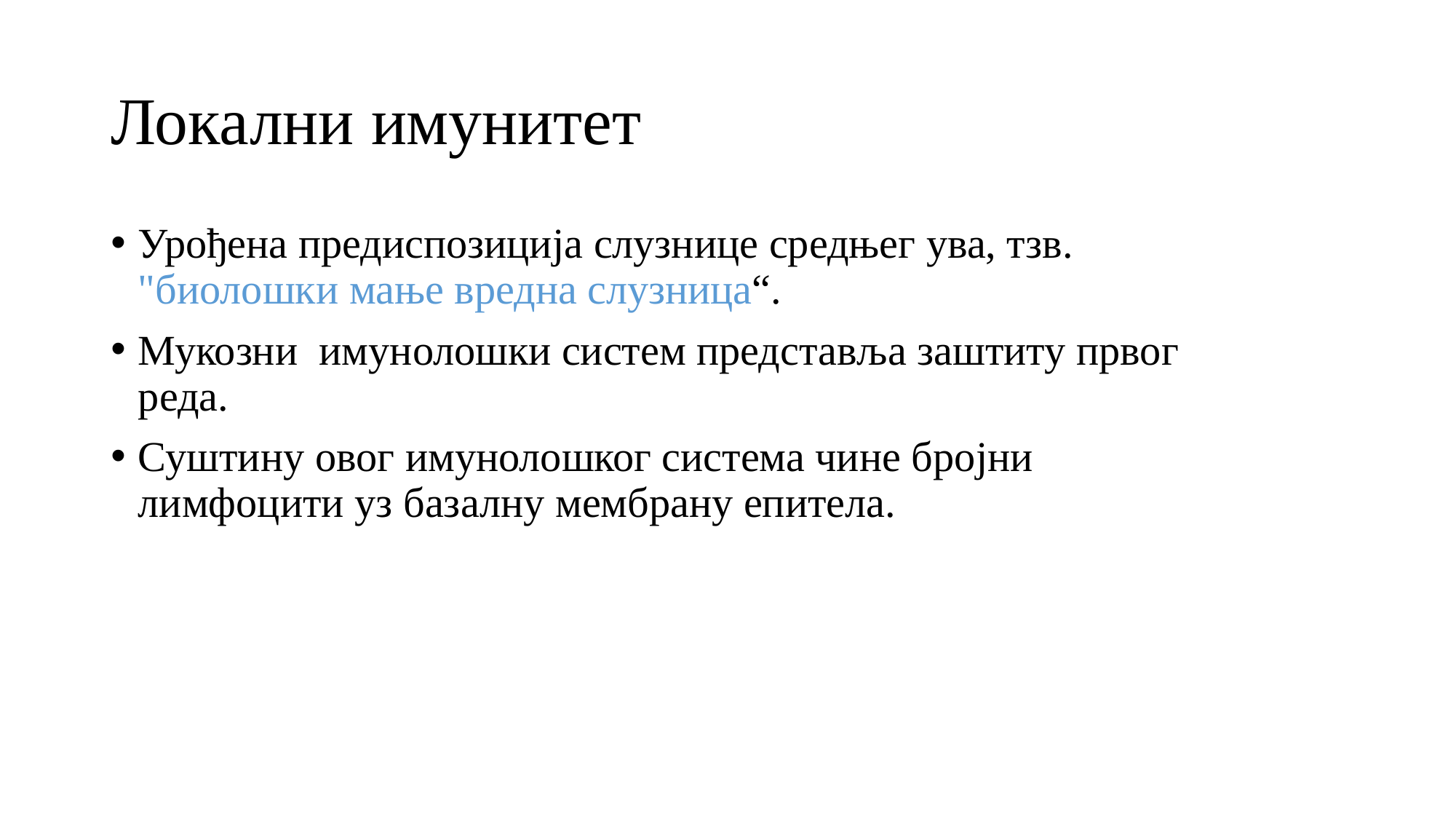

# Локални имунитет
Урођена предиспозиција слузнице средњег ува, тзв. "биолошки мање вредна слузница“.
Мукозни  имунолошки систем представља заштиту првог реда.
Суштину овог имунолошког система чине бројни лимфоцити уз базалну мембрану епитела.